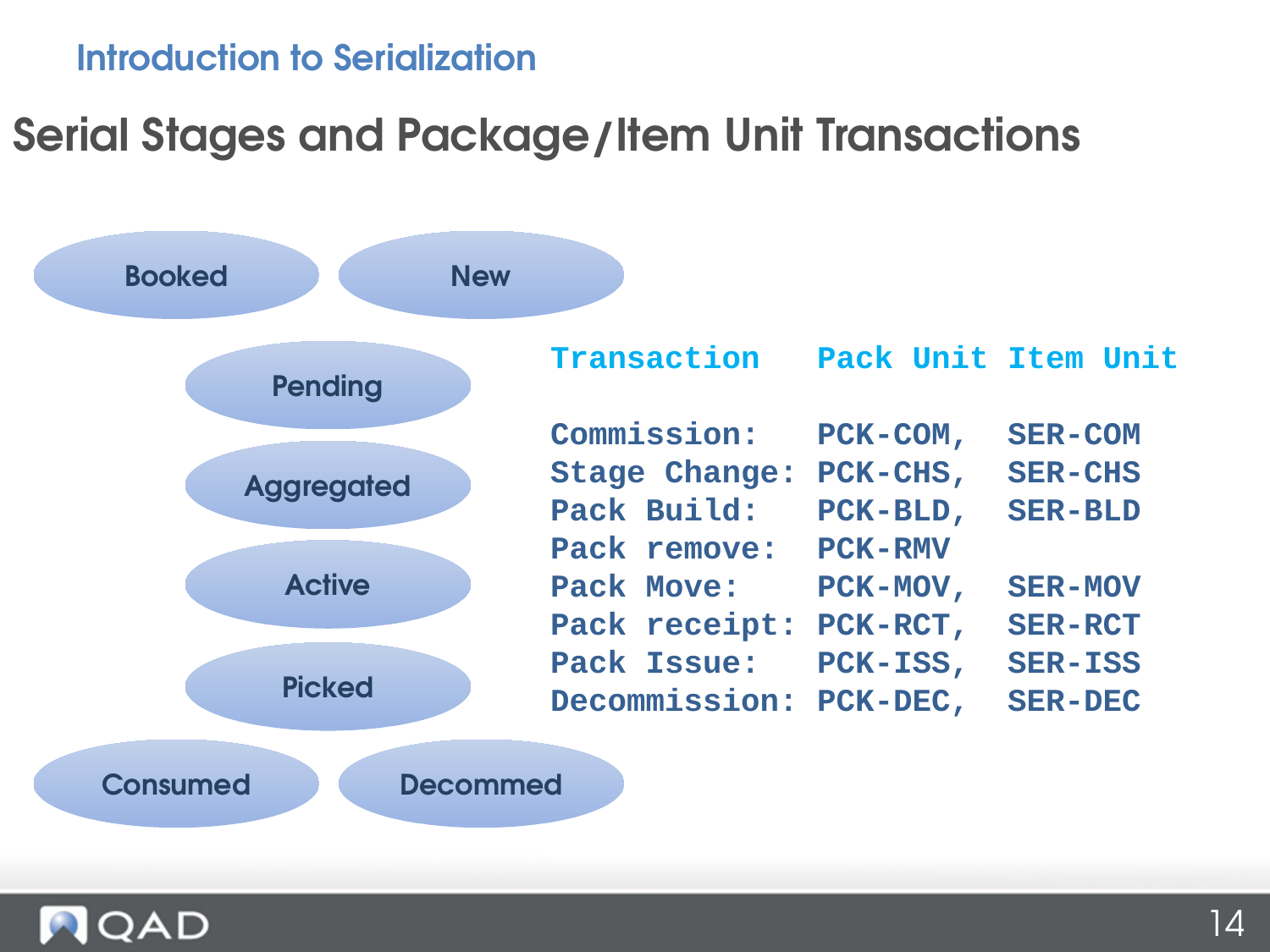

Introduction to Serialization
# Serial Stages and Package/Item Unit Transactions
Booked
New
Transaction   Pack Unit Item Unit
Commission:   PCK-COM,  SER-COM
Stage Change: PCK-CHS,  SER-CHS
Pack Build:   PCK-BLD,  SER-BLD
Pack remove:  PCK-RMV
Pack Move:    PCK-MOV,  SER-MOV
Pack receipt: PCK-RCT,  SER-RCT
Pack Issue:   PCK-ISS,  SER-ISS
Decommission: PCK-DEC,  SER-DEC

Pending
Aggregated
Active
Picked
Consumed
Decommed
14